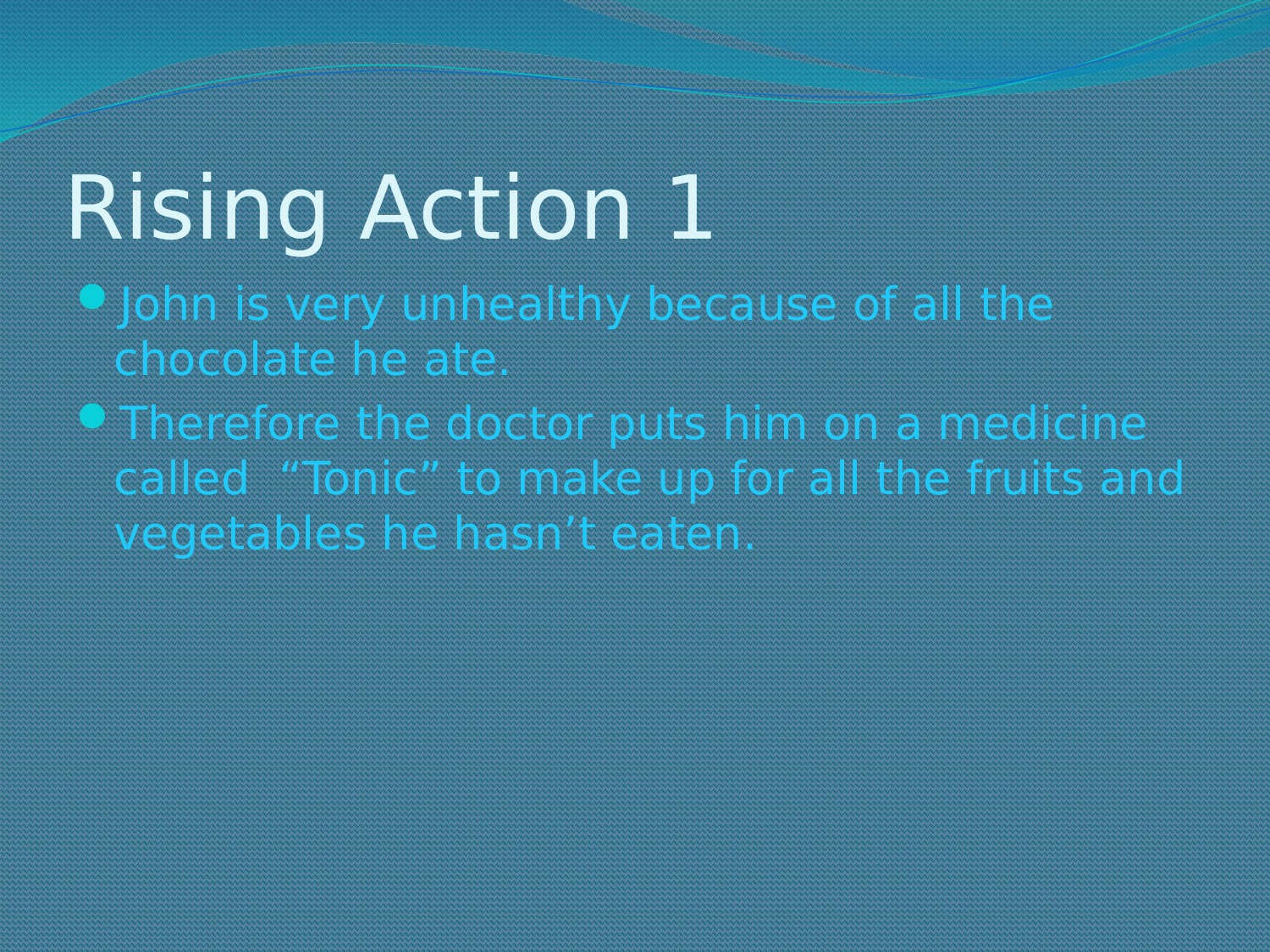

# Rising Action 1
John is very unhealthy because of all the chocolate he ate.
Therefore the doctor puts him on a medicine called  “Tonic” to make up for all the fruits and vegetables he hasn’t eaten.